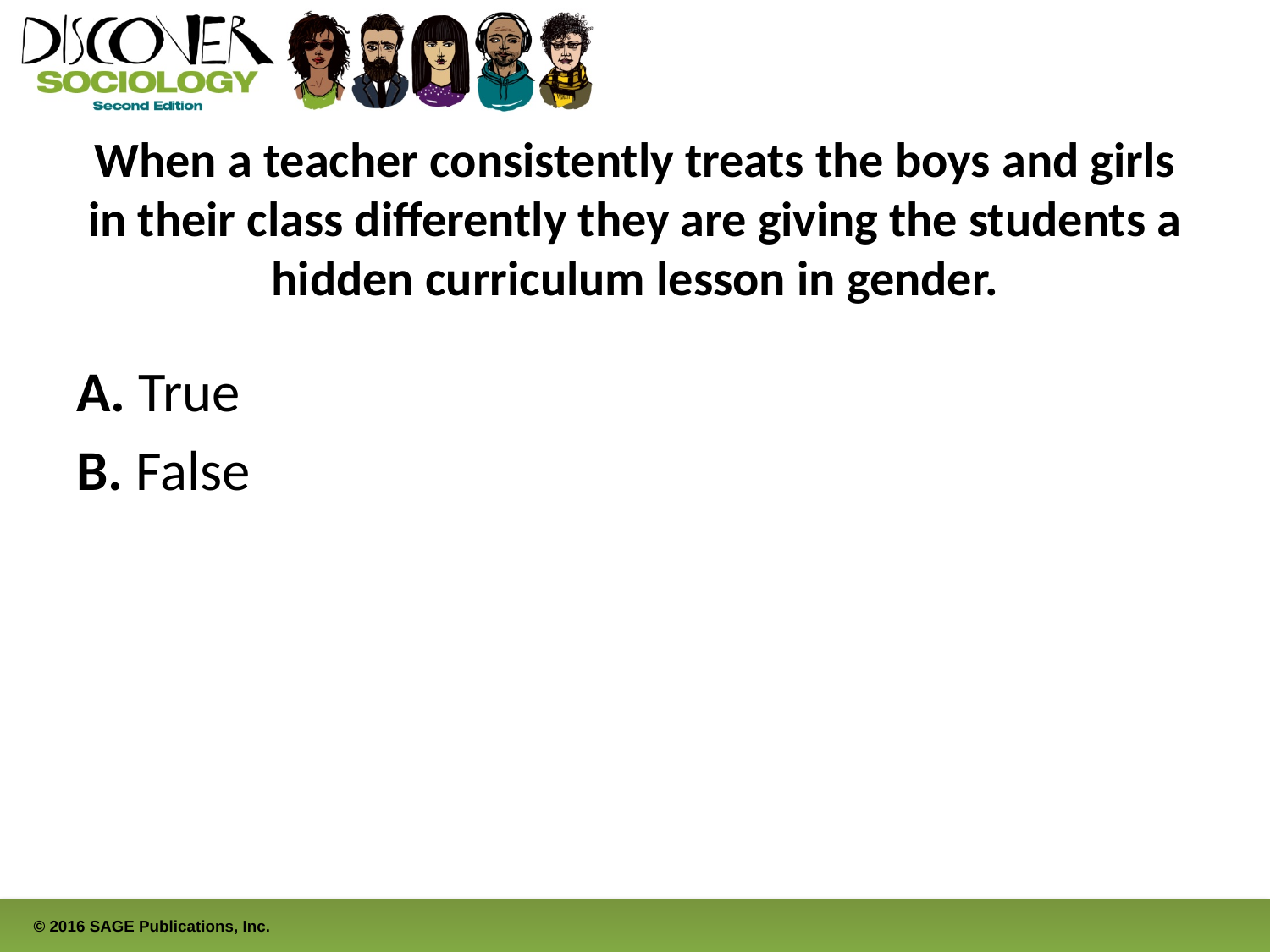

# When a teacher consistently treats the boys and girls in their class differently they are giving the students a hidden curriculum lesson in gender.
A. True
B. False